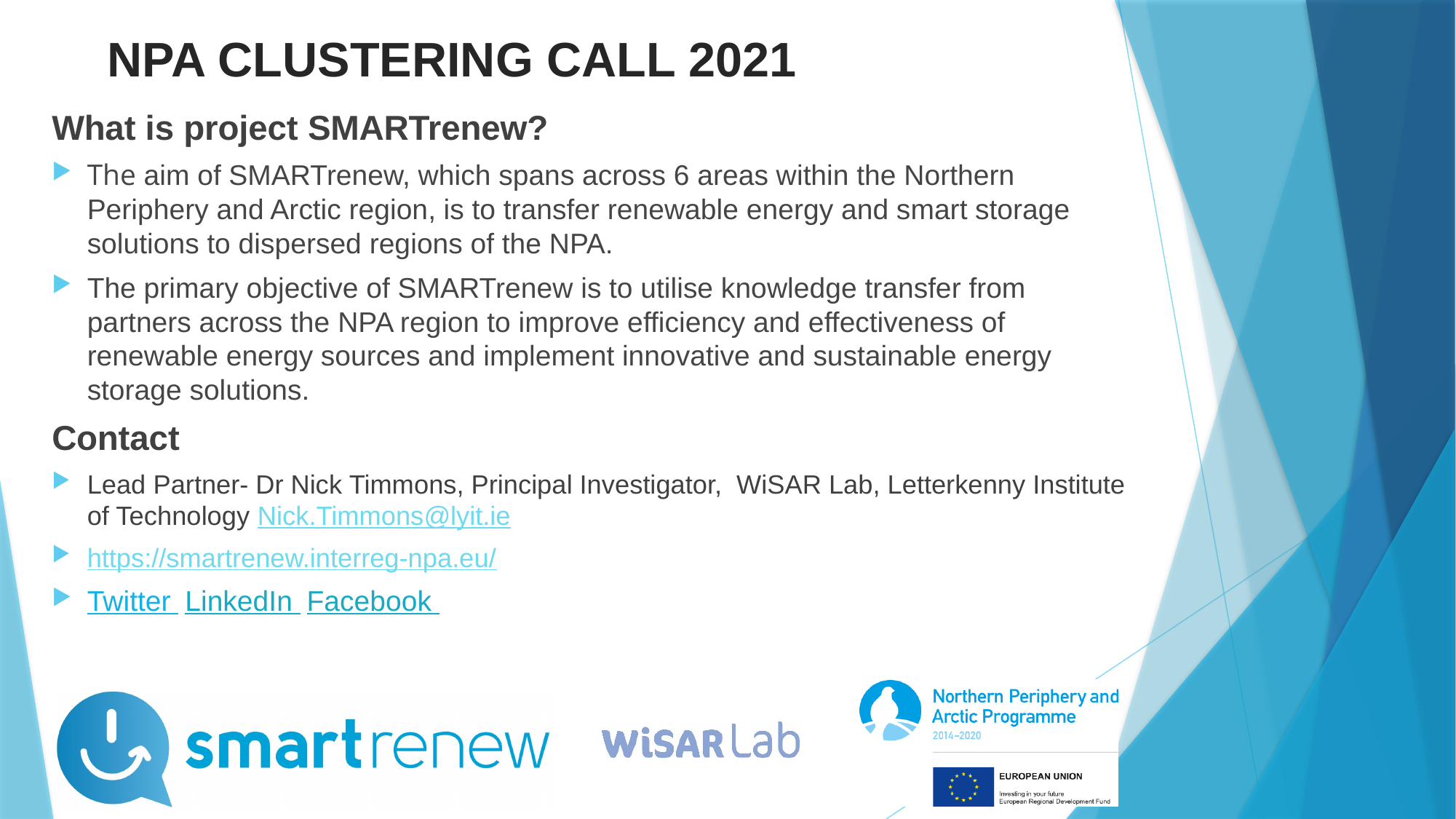

#
NPA CLUSTERING CALL 2021
What is project SMARTrenew?
The aim of SMARTrenew, which spans across 6 areas within the Northern Periphery and Arctic region, is to transfer renewable energy and smart storage solutions to dispersed regions of the NPA.
The primary objective of SMARTrenew is to utilise knowledge transfer from partners across the NPA region to improve efficiency and effectiveness of renewable energy sources and implement innovative and sustainable energy storage solutions.
Contact
Lead Partner- Dr Nick Timmons, Principal Investigator,  WiSAR Lab, Letterkenny Institute of Technology Nick.Timmons@lyit.ie
https://smartrenew.interreg-npa.eu/
Twitter  LinkedIn  Facebook